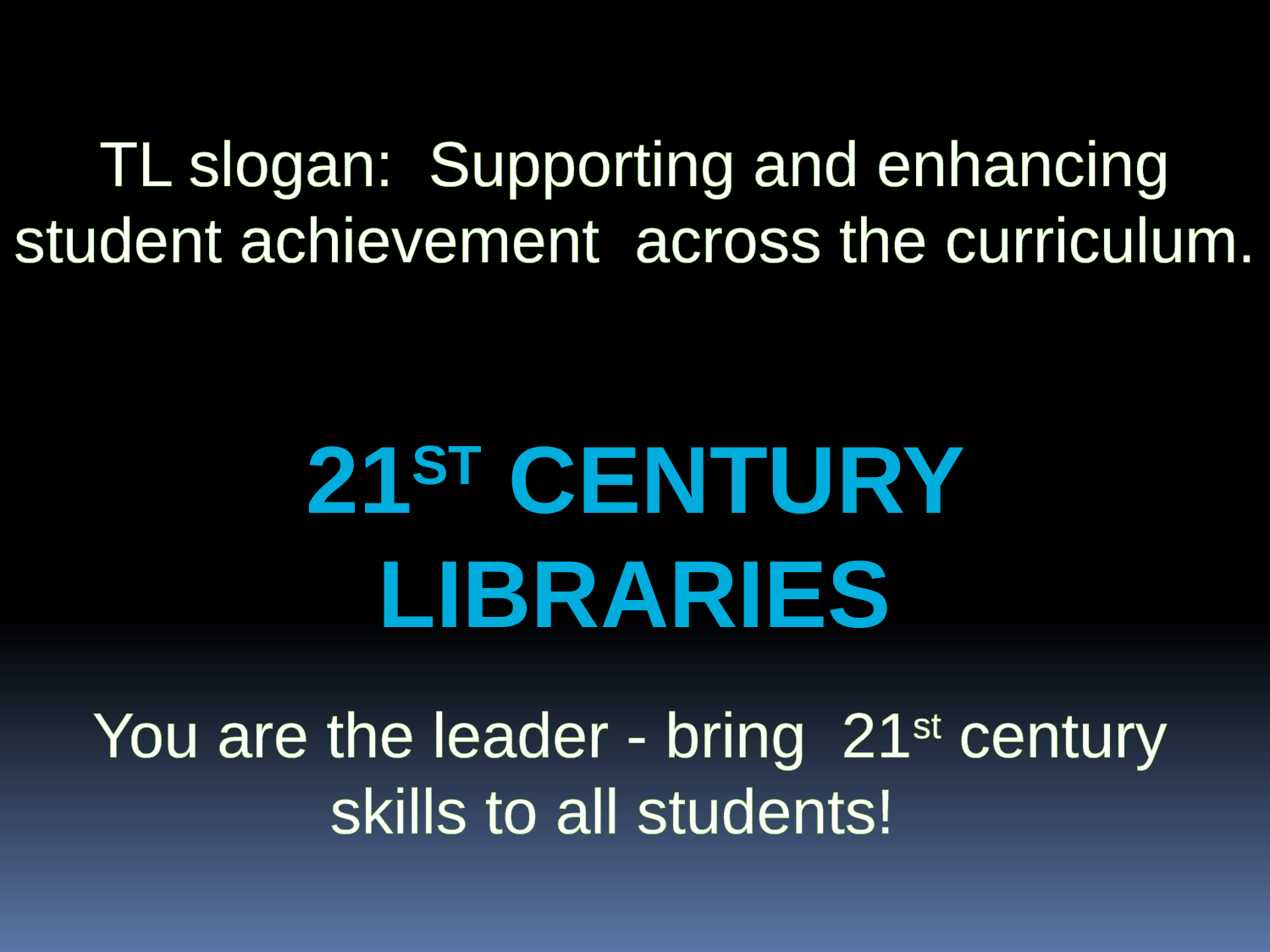

TL slogan:  Supporting and enhancing student achievement  across the curriculum.
21st Century Libraries
You are the leader - bring  21st century skills to all students!